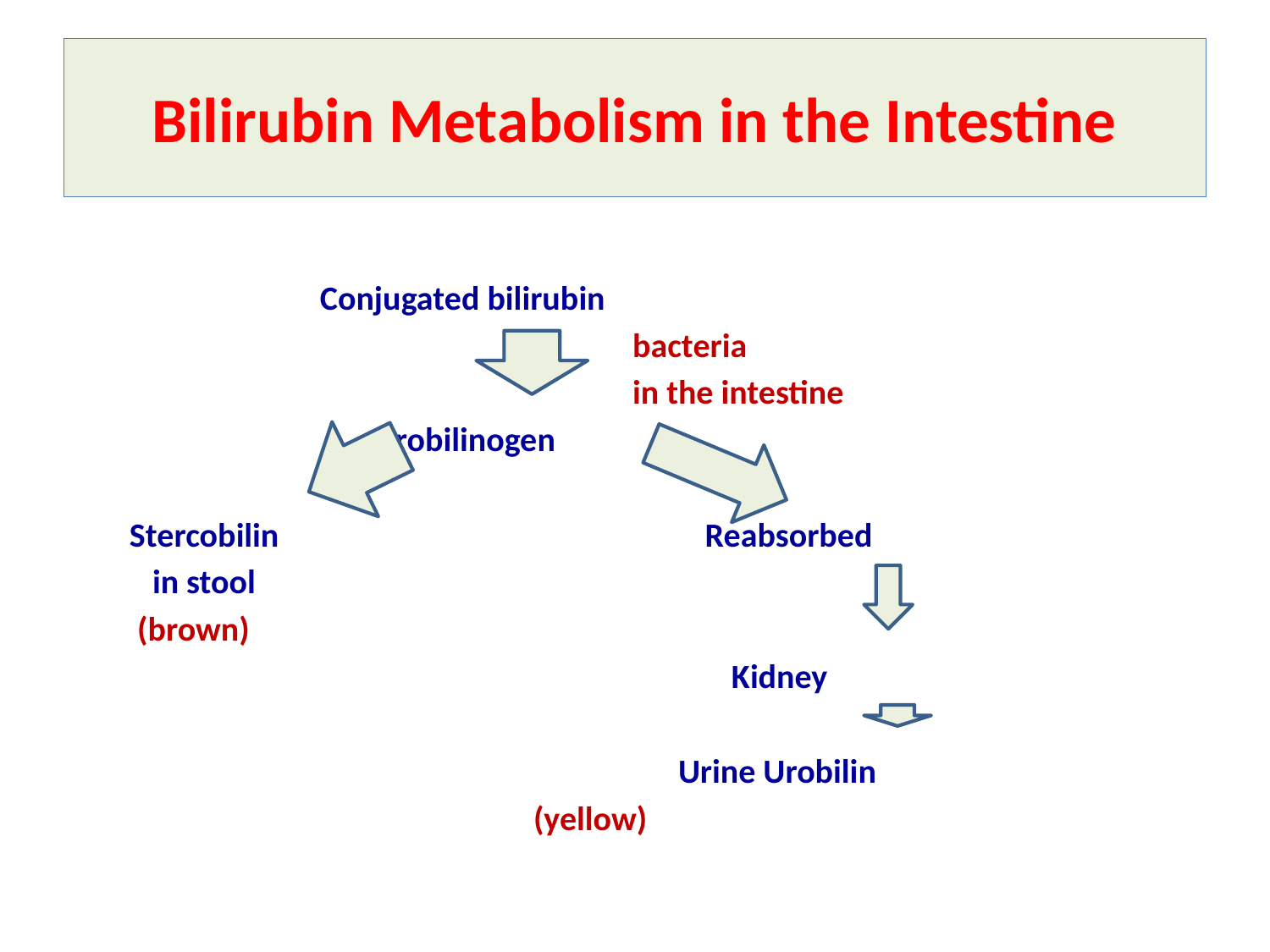

# Bilirubin Metabolism in the Intestine

                                Conjugated bilirubin
                                                                         bacteria
                                                                         in the intestine
                                       Urobilinogen

       Stercobilin                                                        Reabsorbed
          in stool
        (brown)
                                                                                      Kidney

                                                                               Urine Urobilin
						(yellow)